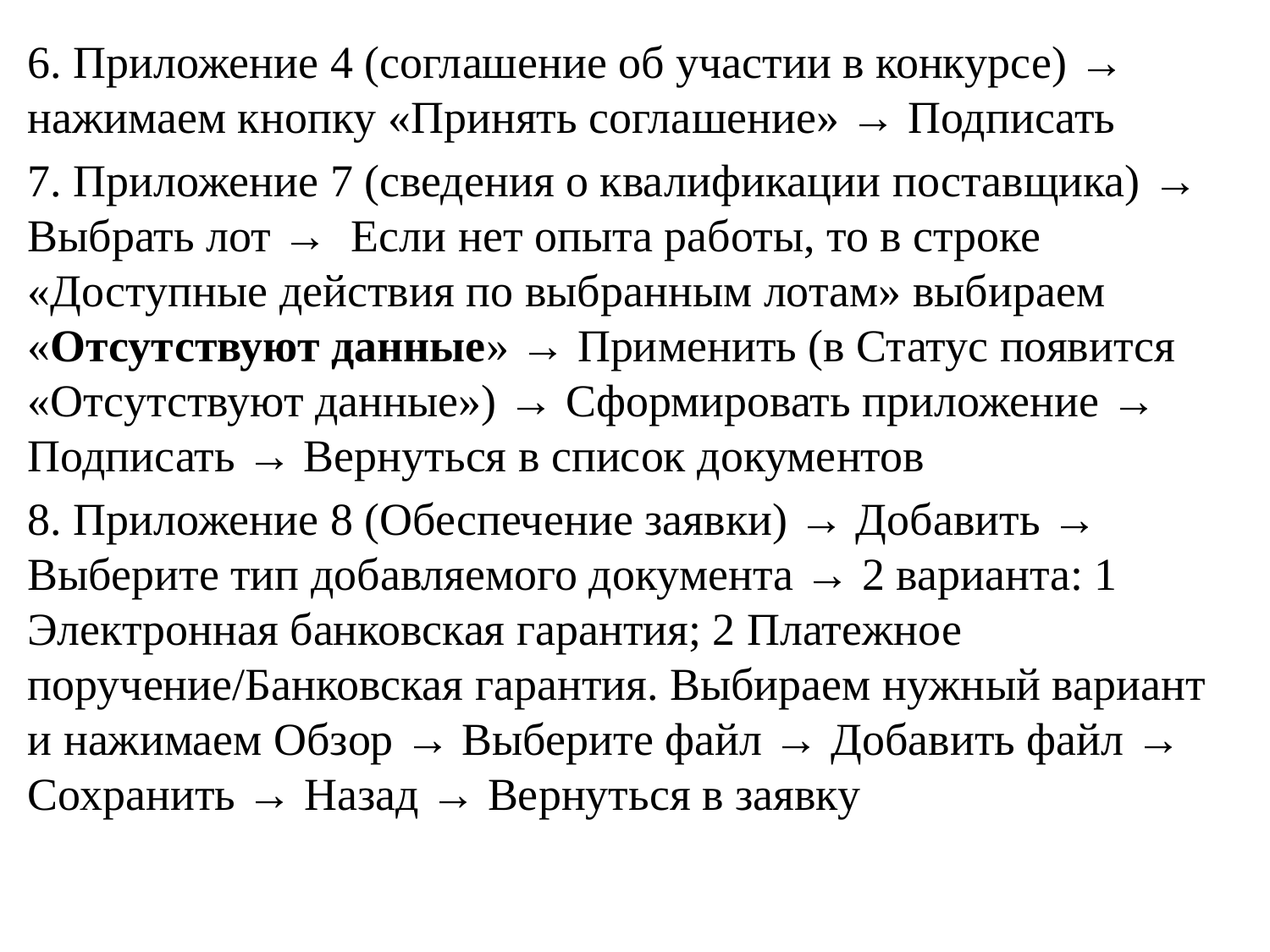

6. Приложение 4 (соглашение об участии в конкурсе) → нажимаем кнопку «Принять соглашение» → Подписать
7. Приложение 7 (сведения о квалификации поставщика) → Выбрать лот →  Если нет опыта работы, то в строке «Доступные действия по выбранным лотам» выбираем «Отсутствуют данные» → Применить (в Статус появится «Отсутствуют данные») → Сформировать приложение → Подписать → Вернуться в список документов
8. Приложение 8 (Обеспечение заявки) → Добавить → Выберите тип добавляемого документа → 2 варианта: 1 Электронная банковская гарантия; 2 Платежное поручение/Банковская гарантия. Выбираем нужный вариант и нажимаем Обзор → Выберите файл → Добавить файл → Сохранить → Назад → Вернуться в заявку